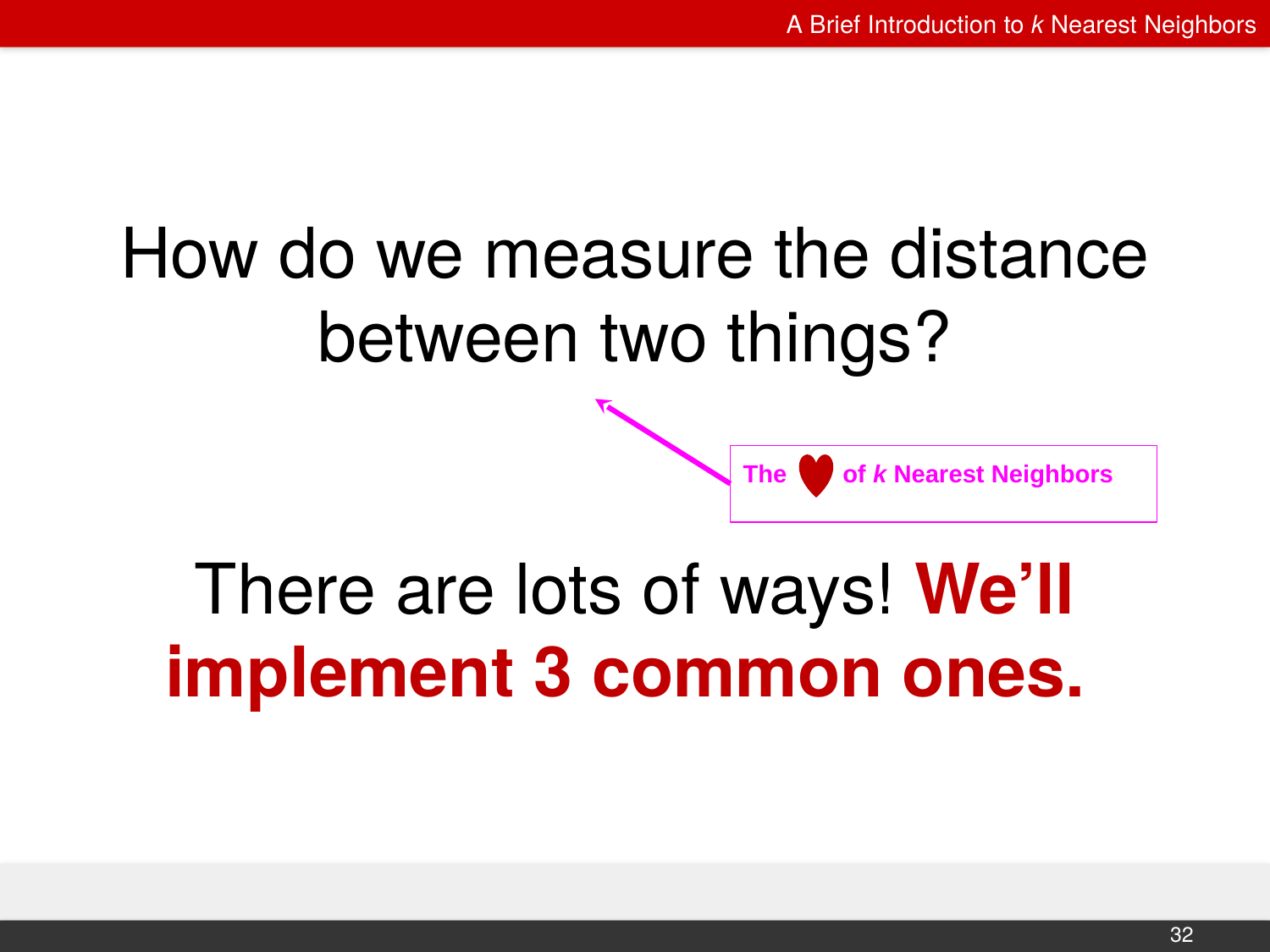

# How do we measure the distance between two things?

There are lots of ways! We’ll implement 3 common ones.
The        of k Nearest Neighbors

32